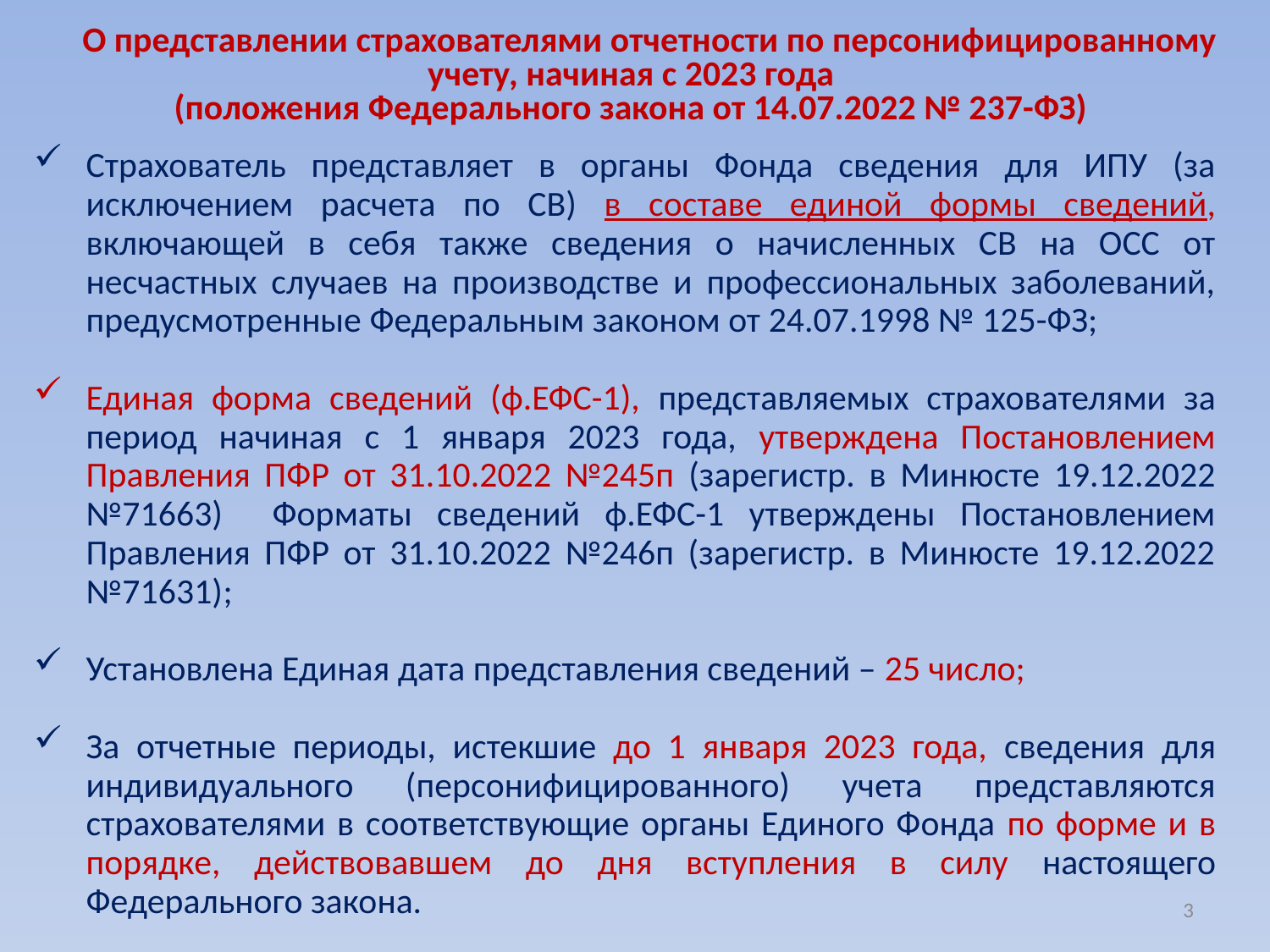

О представлении страхователями отчетности по персонифицированному учету, начиная с 2023 года
(положения Федерального закона от 14.07.2022 № 237-ФЗ)
Страхователь представляет в органы Фонда сведения для ИПУ (за исключением расчета по СВ) в составе единой формы сведений, включающей в себя также сведения о начисленных СВ на ОСС от несчастных случаев на производстве и профессиональных заболеваний, предусмотренные Федеральным законом от 24.07.1998 № 125-ФЗ;

Единая форма сведений (ф.ЕФС-1), представляемых страхователями за период начиная с 1 января 2023 года, утверждена Постановлением Правления ПФР от 31.10.2022 №245п (зарегистр. в Минюсте 19.12.2022 №71663)  Форматы сведений ф.ЕФС-1 утверждены Постановлением Правления ПФР от 31.10.2022 №246п (зарегистр. в Минюсте 19.12.2022 №71631);

Установлена Единая дата представления сведений – 25 число;

За отчетные периоды, истекшие до 1 января 2023 года, сведения для индивидуального (персонифицированного) учета представляются страхователями в соответствующие органы Единого Фонда по форме и в порядке, действовавшем до дня вступления в силу настоящего Федерального закона.

3